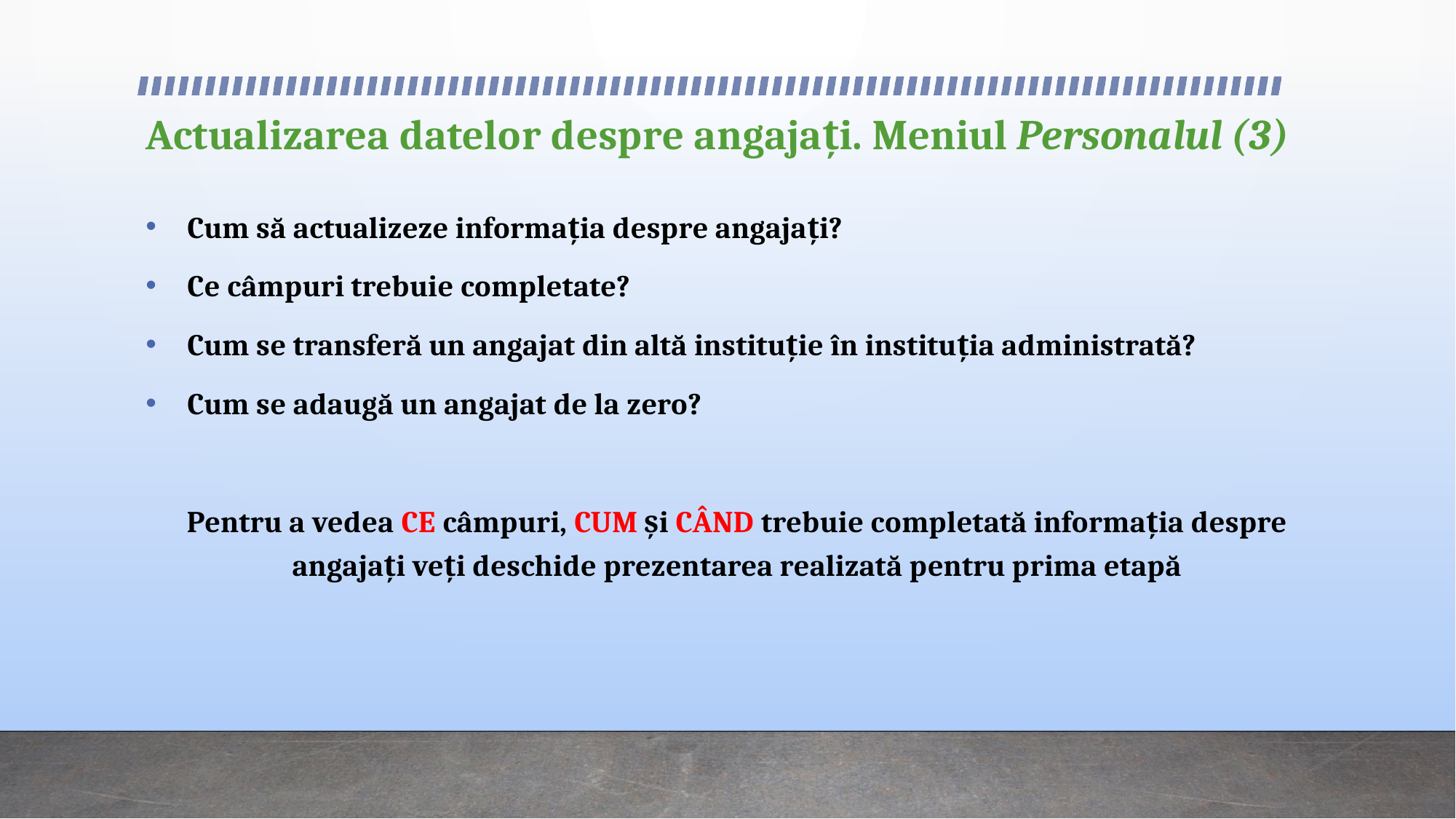

# Actualizarea datelor despre angajați. Meniul Personalul (3)
Cum să actualizeze informația despre angajați?
Ce câmpuri trebuie completate?
Cum se transferă un angajat din altă instituție în instituția administrată?
Cum se adaugă un angajat de la zero?

Pentru a vedea CE câmpuri, CUM și CÂND trebuie completată informația despre angajați veți deschide prezentarea realizată pentru prima etapă